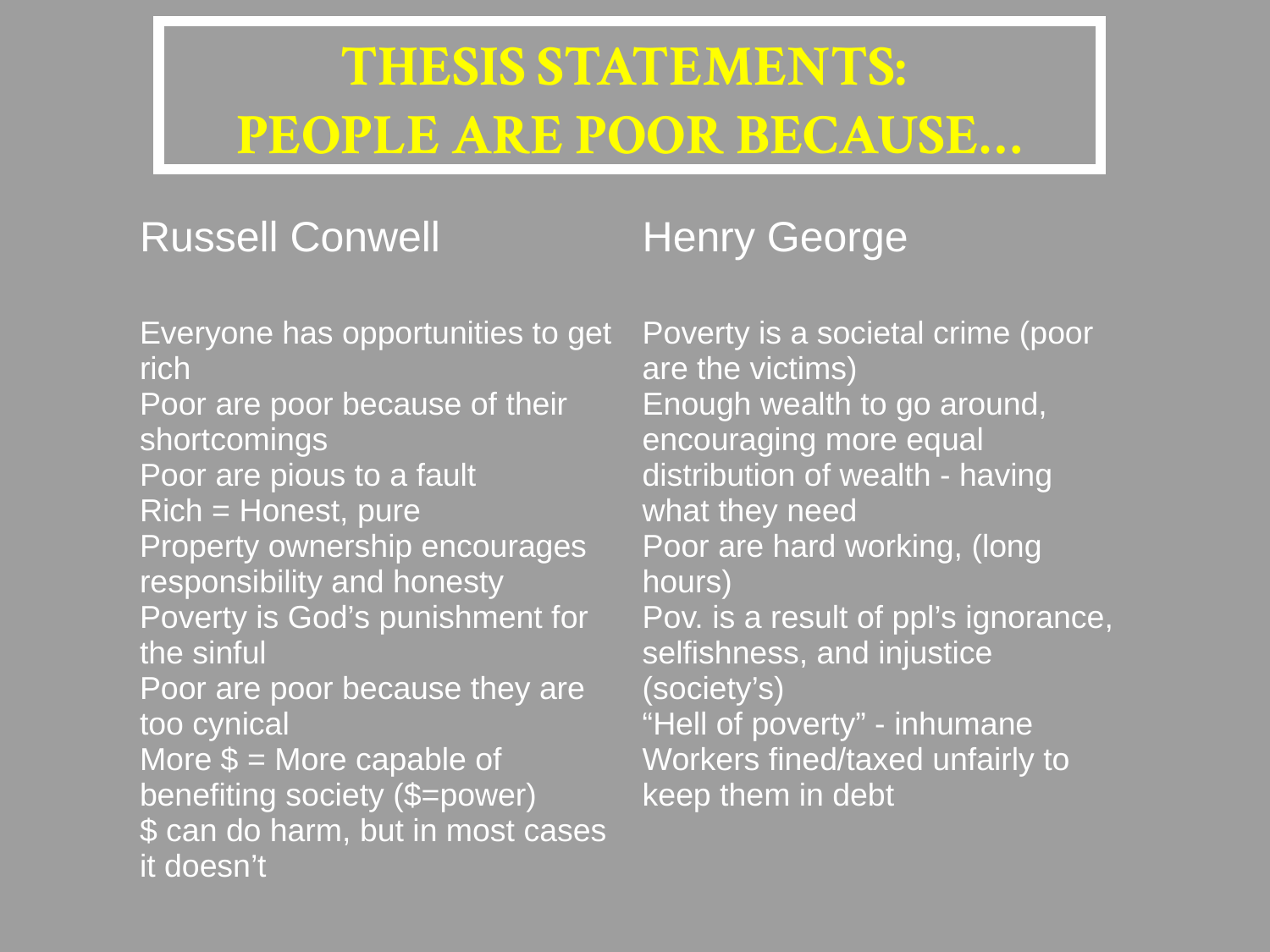

# THESIS STATEMENTS: PEOPLE ARE POOR BECAUSE…

| Russell Conwell | Henry George |
| --- | --- |
| Everyone has opportunities to get rich Poor are poor because of their shortcomings Poor are pious to a fault Rich = Honest, pure Property ownership encourages responsibility and honesty Poverty is God’s punishment for the sinful Poor are poor because they are too cynical More $ = More capable of benefiting society ($=power) $ can do harm, but in most cases it doesn’t | Poverty is a societal crime (poor are the victims) Enough wealth to go around, encouraging more equal distribution of wealth - having what they need Poor are hard working, (long hours) Pov. is a result of ppl’s ignorance, selfishness, and injustice (society’s) “Hell of poverty” - inhumane Workers fined/taxed unfairly to keep them in debt |